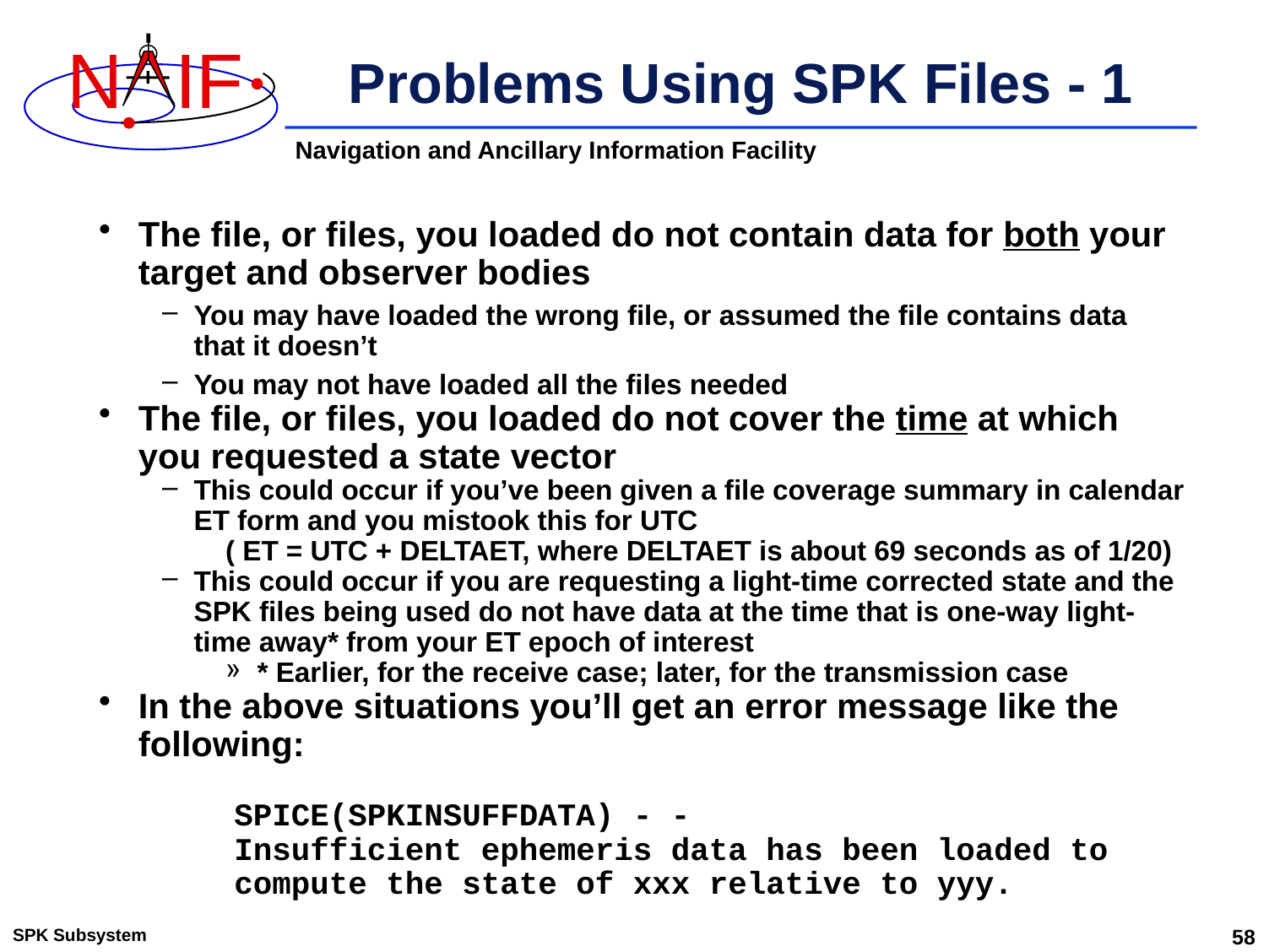

# Problems Using SPK Files - 1
The file, or files, you loaded do not contain data for both your target and observer bodies
You may have loaded the wrong file, or assumed the file contains data that it doesn’t
You may not have loaded all the files needed
The file, or files, you loaded do not cover the time at which you requested a state vector
This could occur if you’ve been given a file coverage summary in calendar ET form and you mistook this for UTC
( ET = UTC + DELTAET, where DELTAET is about 69 seconds as of 1/20)
This could occur if you are requesting a light-time corrected state and the SPK files being used do not have data at the time that is one-way light-time away* from your ET epoch of interest
* Earlier, for the receive case; later, for the transmission case
In the above situations you’ll get an error message like the following:
SPICE(SPKINSUFFDATA) - -
Insufficient ephemeris data has been loaded to
compute the state of xxx relative to yyy.
SPK Subsystem
58